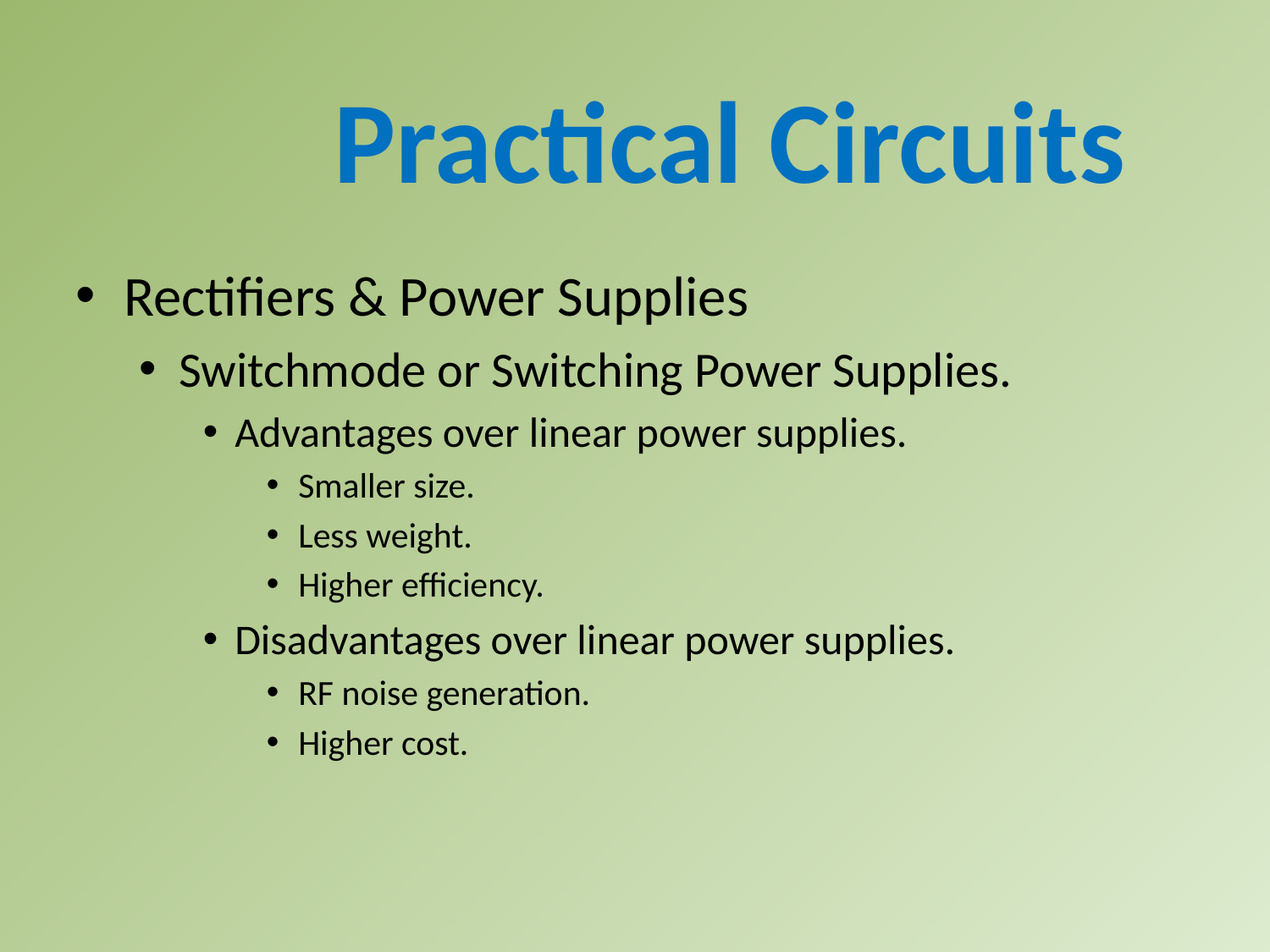

Practical Circuits
Rectifiers & Power Supplies
Switchmode or Switching Power Supplies.
Advantages over linear power supplies.
Smaller size.
Less weight.
Higher efficiency.
Disadvantages over linear power supplies.
RF noise generation.
Higher cost.